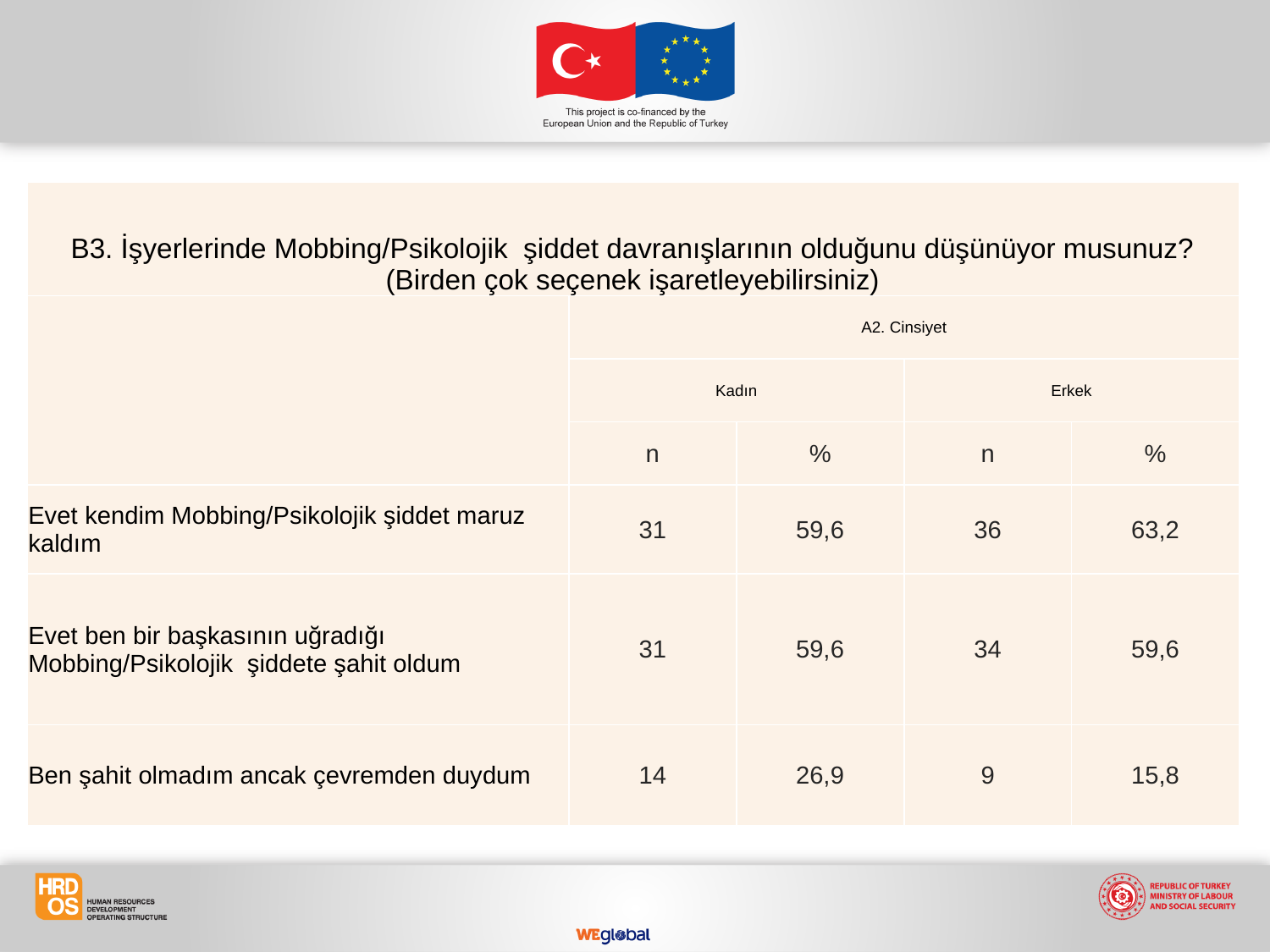

| B3. İşyerlerinde Mobbing/Psikolojik  şiddet davranışlarının olduğunu düşünüyor musunuz? (Birden çok seçenek işaretleyebilirsiniz) |  |  |  |  |
| --- | --- | --- | --- | --- |
|  | A2. Cinsiyet |  |  |  |
|  | Kadın |  | Erkek |  |
|  | n | % | n | % |
| Evet kendim Mobbing/Psikolojik şiddet maruz kaldım | 31 | 59,6 | 36 | 63,2 |
| Evet ben bir başkasının uğradığı Mobbing/Psikolojik şiddete şahit oldum | 31 | 59,6 | 34 | 59,6 |
| Ben şahit olmadım ancak çevremden duydum | 14 | 26,9 | 9 | 15,8 |